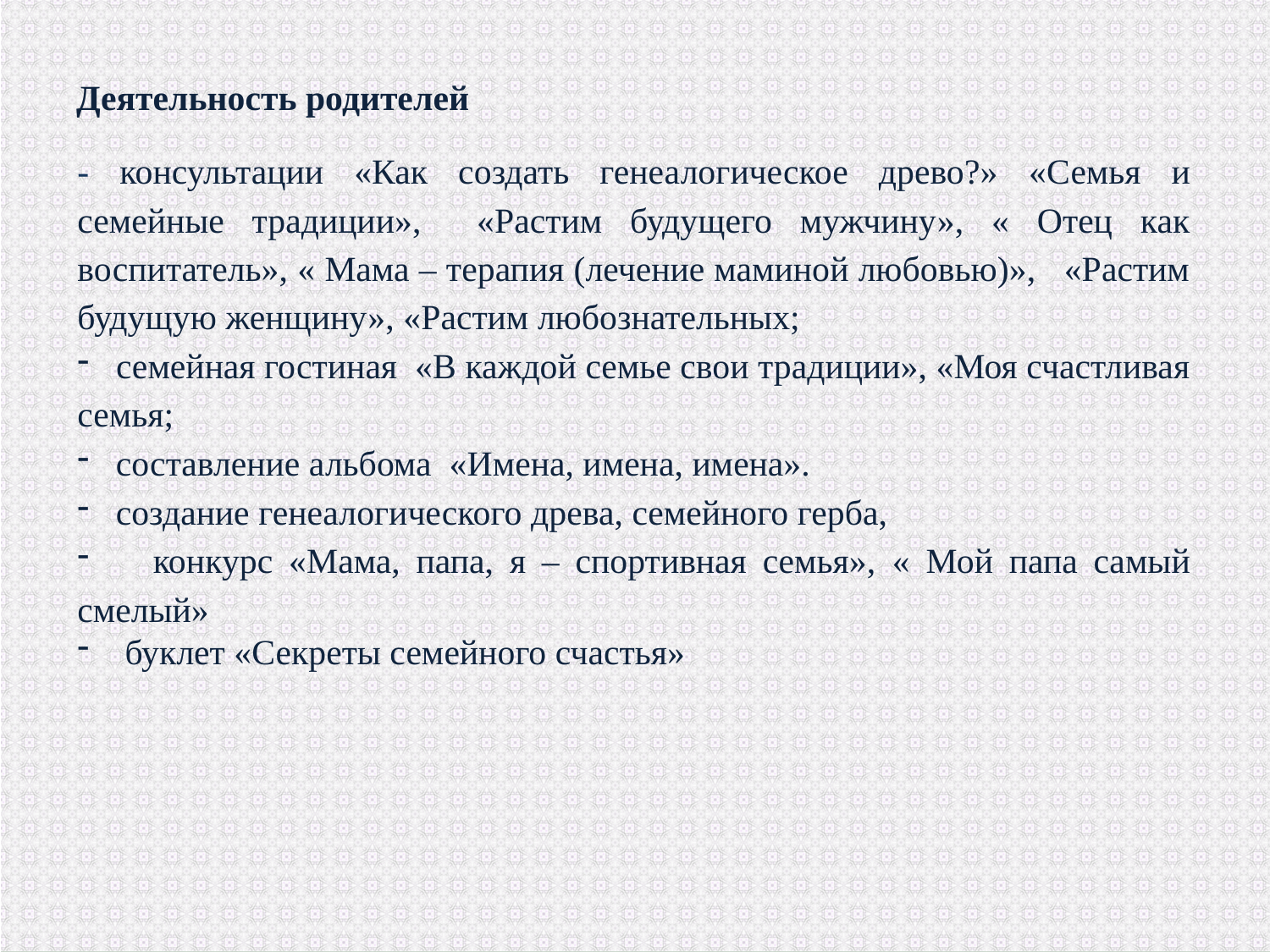

# Деятельность родителей
- консультации «Как создать генеалогическое древо?» «Семья и семейные традиции»,  «Растим будущего мужчину», « Отец как воспитатель», « Мама – терапия (лечение маминой любовью)»,   «Растим будущую женщину», «Растим любознательных;
   семейная гостиная  «В каждой семье свои традиции», «Моя счастливая семья;
   составление альбома  «Имена, имена, имена».
   создание генеалогического древа, семейного герба,
    конкурс «Мама, папа, я – спортивная семья», « Мой папа самый смелый»
    буклет «Секреты семейного счастья»